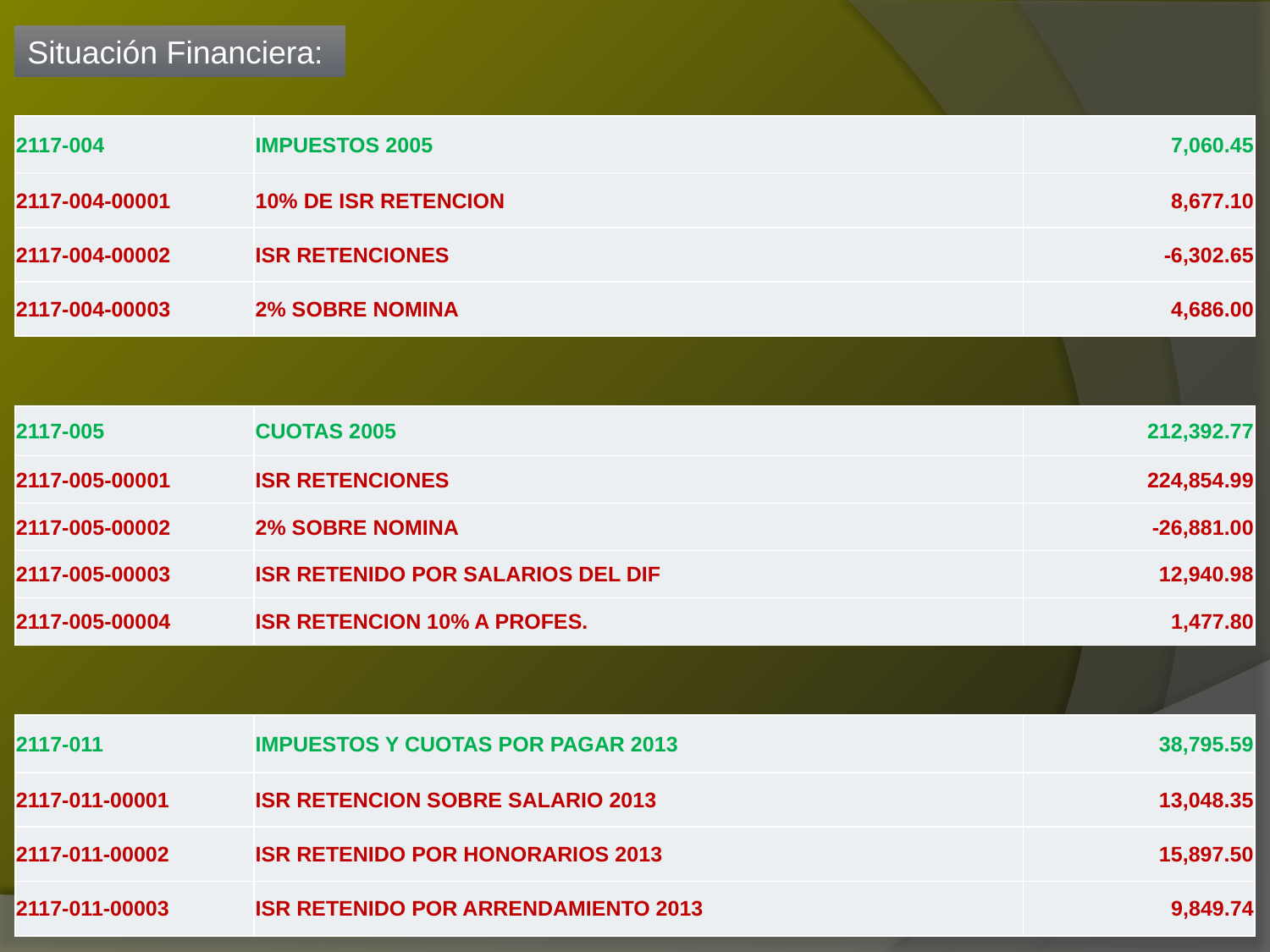

Situación Financiera:
| 2117-004 | IMPUESTOS 2005 | 7,060.45 |
| --- | --- | --- |
| 2117-004-00001 | 10% DE ISR RETENCION | 8,677.10 |
| 2117-004-00002 | ISR RETENCIONES | -6,302.65 |
| 2117-004-00003 | 2% SOBRE NOMINA | 4,686.00 |
| 2117-005 | CUOTAS 2005 | 212,392.77 |
| --- | --- | --- |
| 2117-005-00001 | ISR RETENCIONES | 224,854.99 |
| 2117-005-00002 | 2% SOBRE NOMINA | -26,881.00 |
| 2117-005-00003 | ISR RETENIDO POR SALARIOS DEL DIF | 12,940.98 |
| 2117-005-00004 | ISR RETENCION 10% A PROFES. | 1,477.80 |
| 2117-011 | IMPUESTOS Y CUOTAS POR PAGAR 2013 | 38,795.59 |
| --- | --- | --- |
| 2117-011-00001 | ISR RETENCION SOBRE SALARIO 2013 | 13,048.35 |
| 2117-011-00002 | ISR RETENIDO POR HONORARIOS 2013 | 15,897.50 |
| 2117-011-00003 | ISR RETENIDO POR ARRENDAMIENTO 2013 | 9,849.74 |